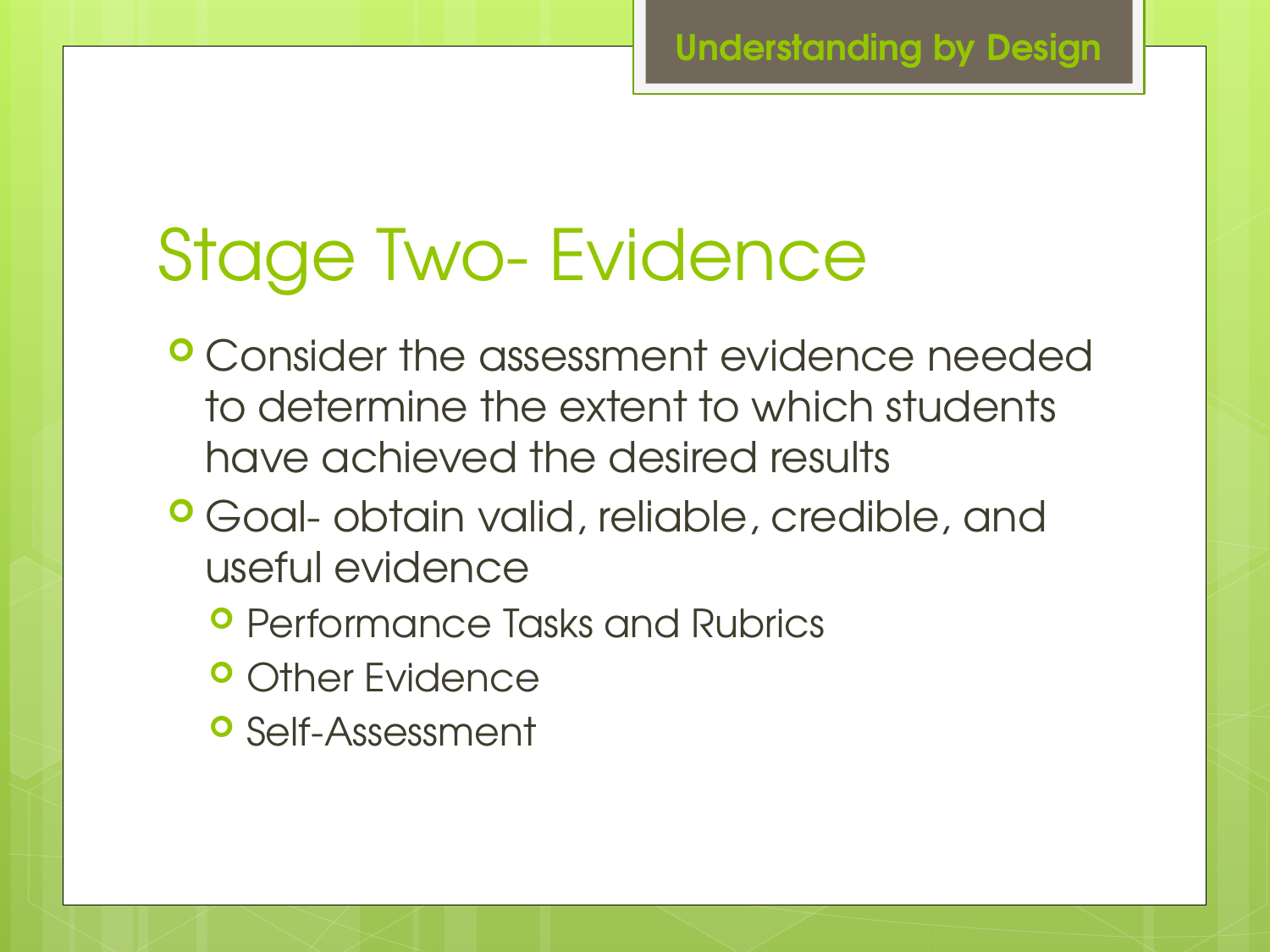

# Stage Two- Evidence
Consider the assessment evidence needed to determine the extent to which students have achieved the desired results
Goal- obtain valid, reliable, credible, and useful evidence
Performance Tasks and Rubrics
Other Evidence
Self-Assessment